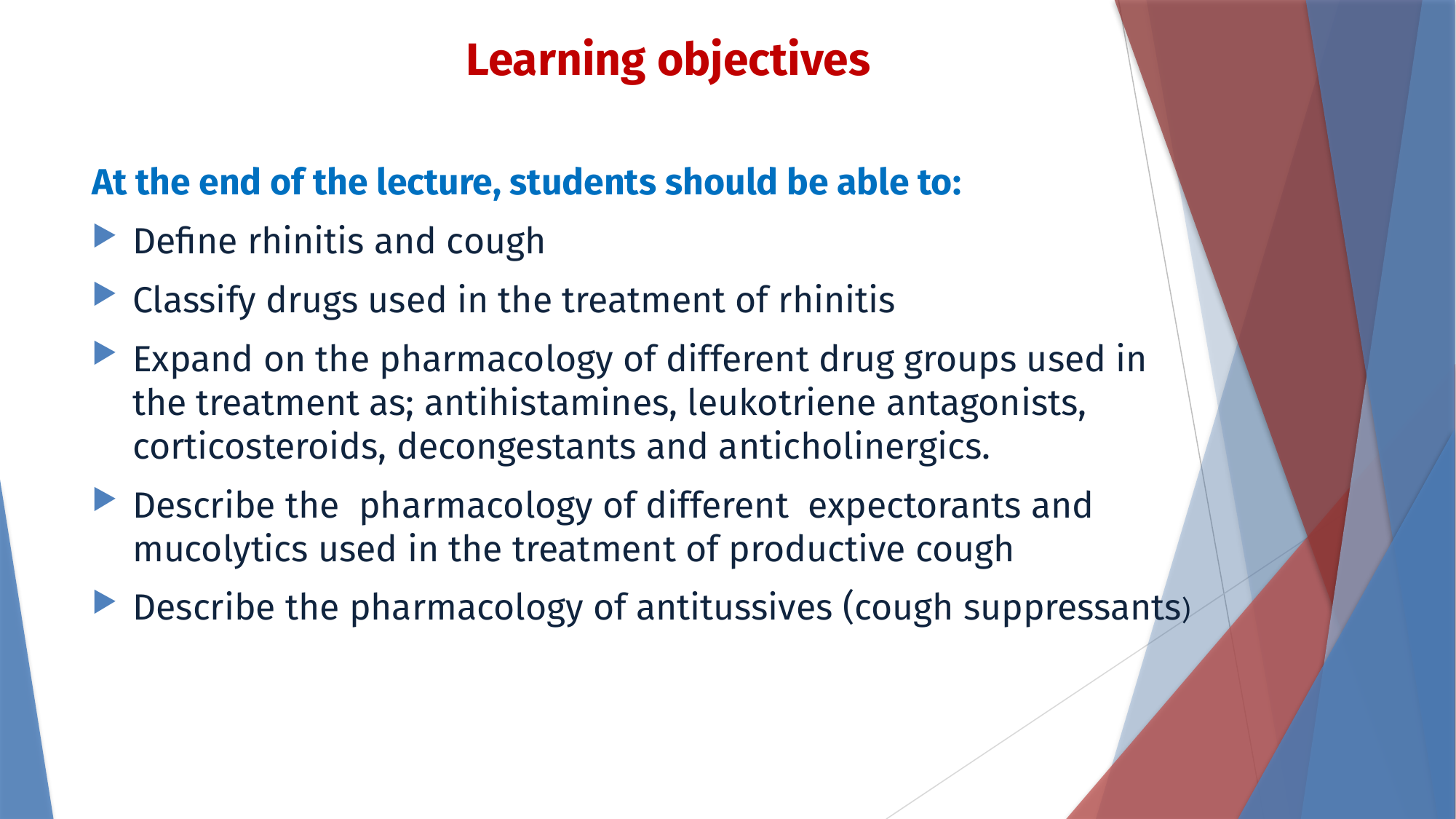

Learning objectives

At the end of the lecture, students should be able to:
Define rhinitis and cough
Classify drugs used in the treatment of rhinitis
Expand on the pharmacology of different drug groups used in      the treatment as; antihistamines, leukotriene antagonists, corticosteroids, decongestants and anticholinergics.
Describe the  pharmacology of different  expectorants and  mucolytics used in the treatment of productive cough
Describe the pharmacology of antitussives (cough suppressants)